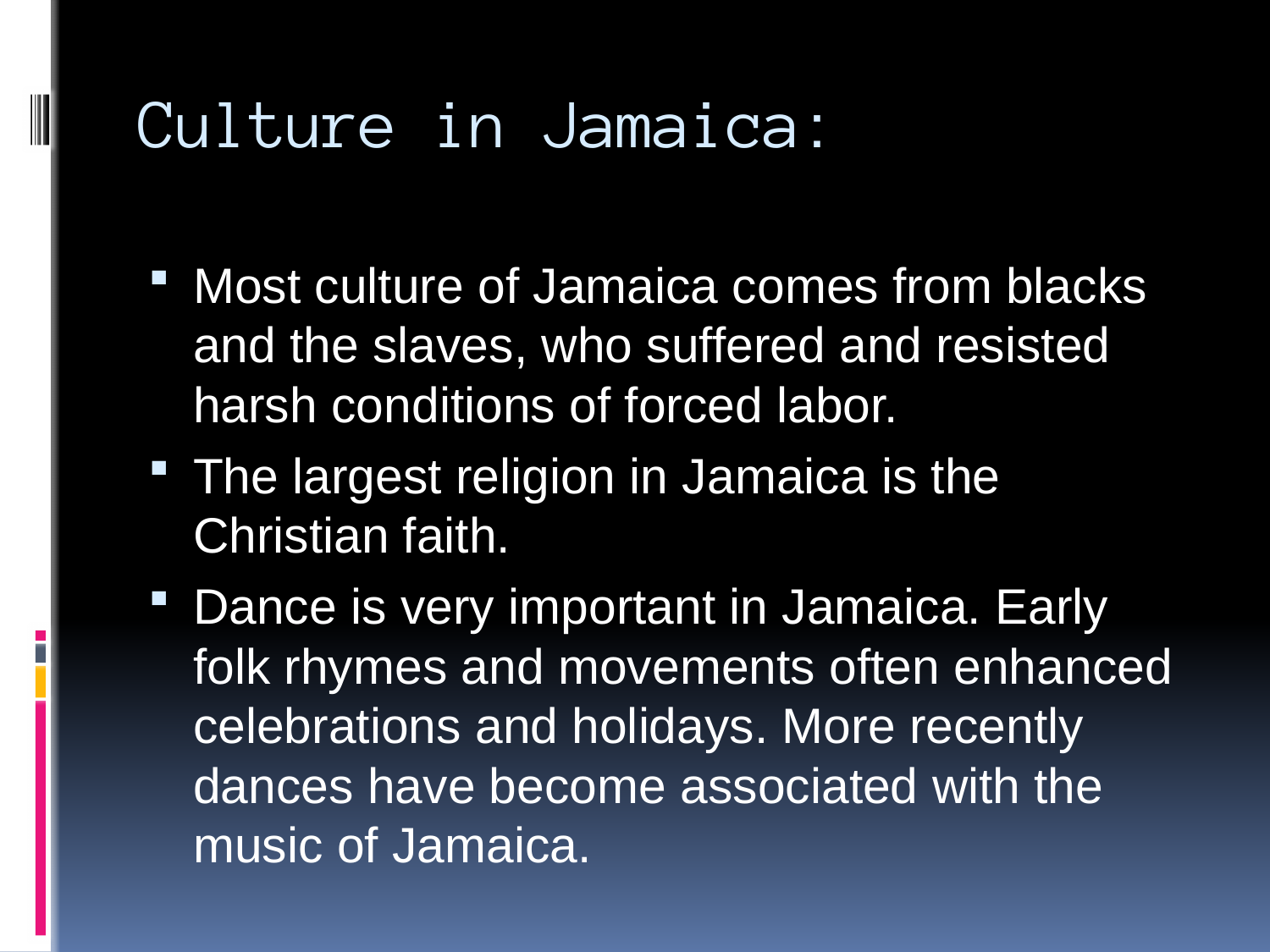

# Culture in Jamaica:
Most culture of Jamaica comes from blacks and the slaves, who suffered and resisted harsh conditions of forced labor.
The largest religion in Jamaica is the Christian faith.
Dance is very important in Jamaica. Early folk rhymes and movements often enhanced celebrations and holidays. More recently dances have become associated with the music of Jamaica.